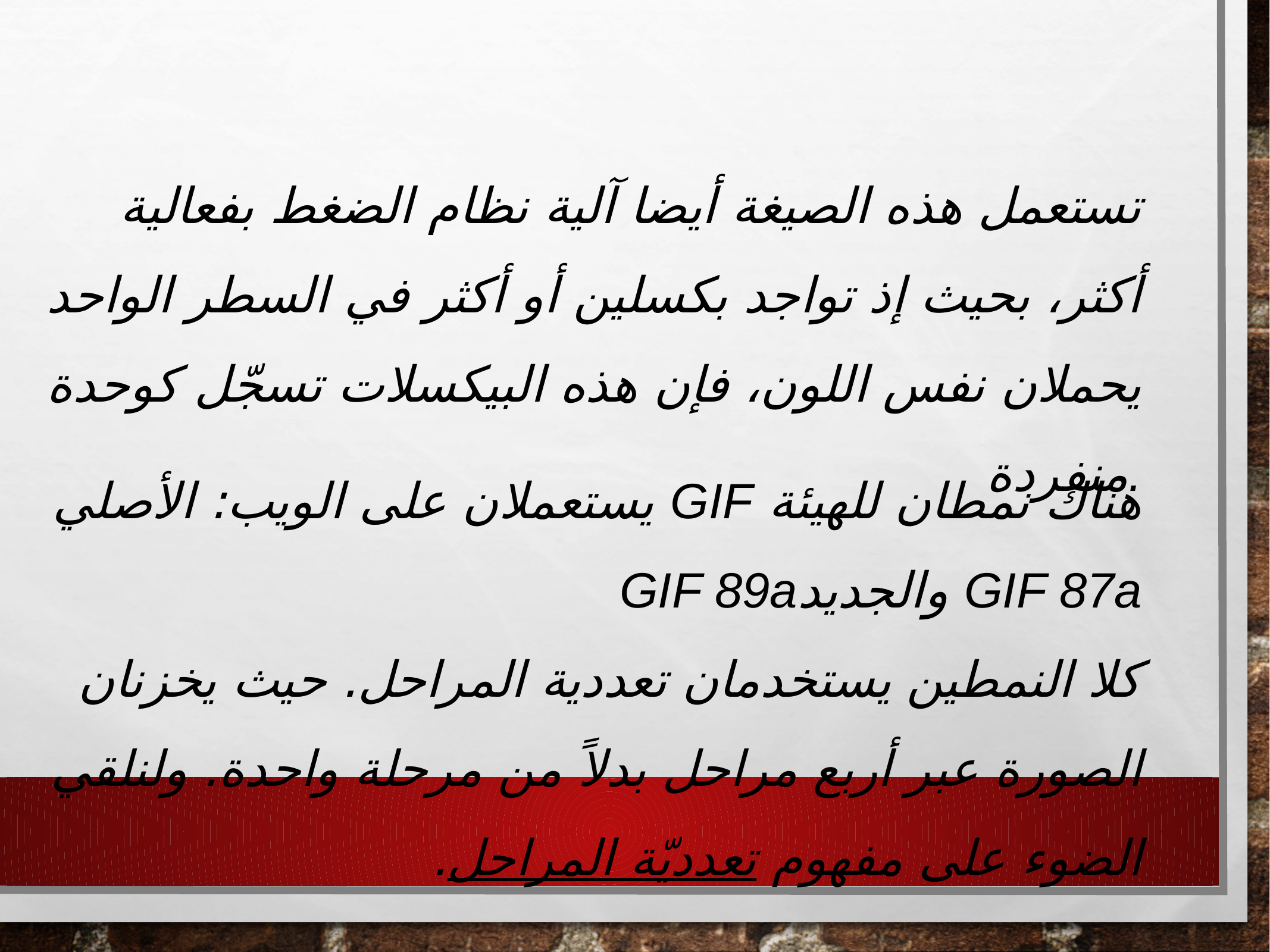

تستعمل هذه الصيغة أيضا آلية نظام الضغط بفعالية أكثر، بحيث إذ تواجد بكسلين أو أكثر في السطر الواحد يحملان نفس اللون، فإن هذه البيكسلات تسجّل كوحدة منفردة.
هناك نمطان للهيئة GIF يستعملان على الويب: الأصلي GIF 87a والجديدGIF 89a
كلا النمطين يستخدمان تعددية المراحل. حيث يخزنان الصورة عبر أربع مراحل بدلاً من مرحلة واحدة. ولنلقي الضوء على مفهوم تعدديّة المراحل.